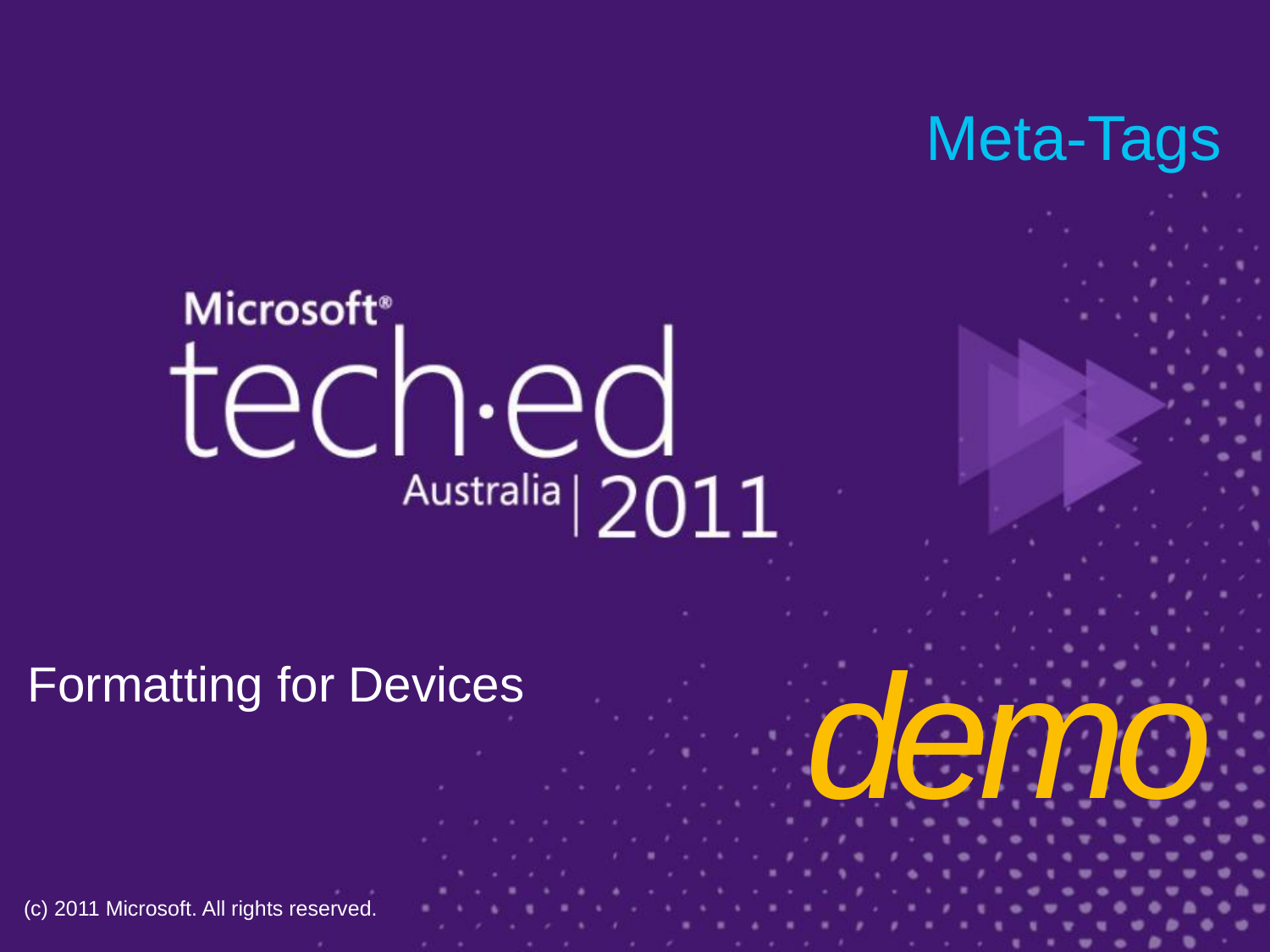

Meta-Tags
Formatting for Devices

demo
(c) 2011 Microsoft. All rights reserved.